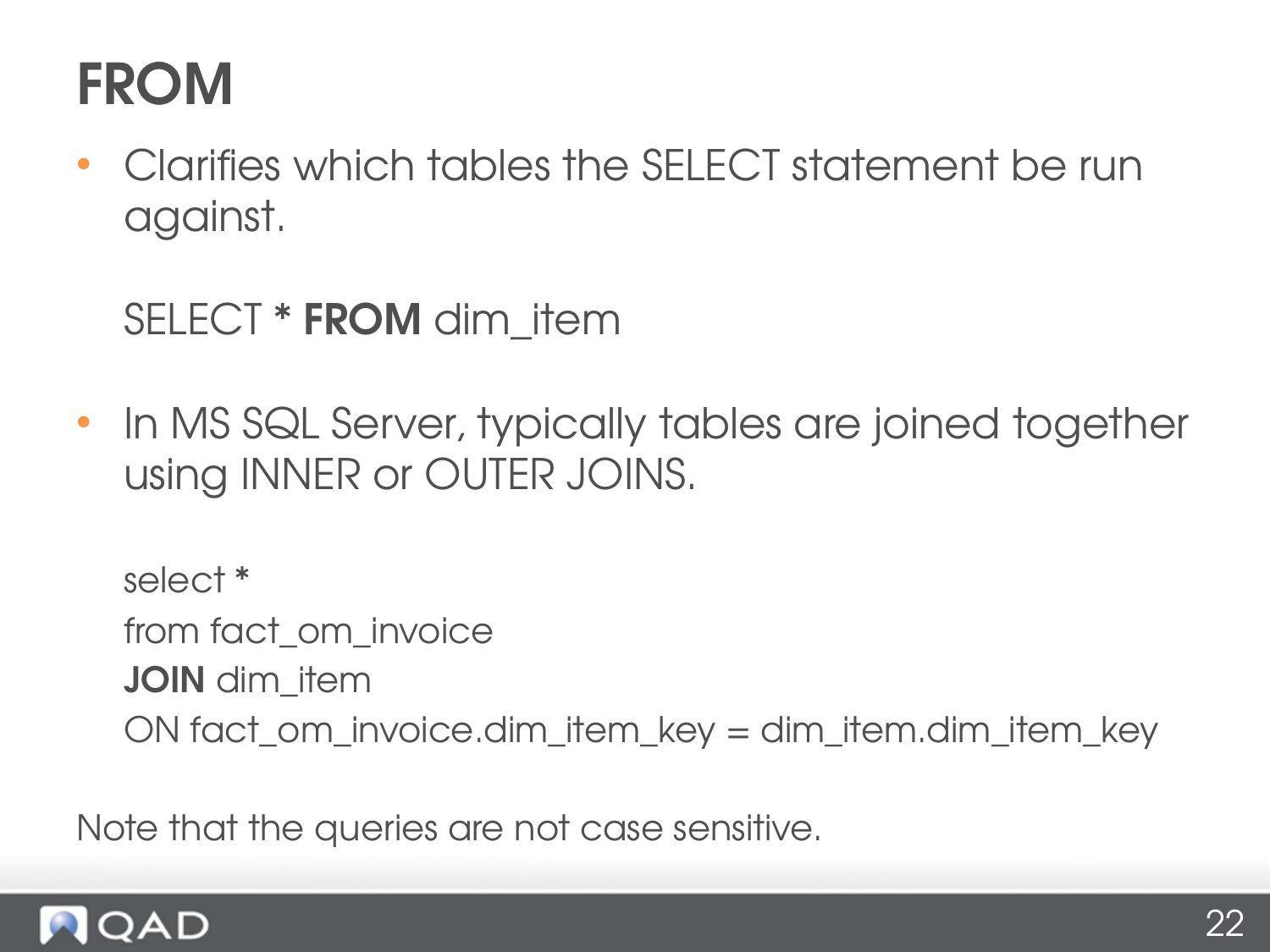

# FROM
Clarifies which tables the SELECT statement be run against.

	SELECT * FROM dim_item

In MS SQL Server, typically tables are joined together using INNER or OUTER JOINS.

	select *
	from fact_om_invoice
	JOIN dim_item
	ON fact_om_invoice.dim_item_key = dim_item.dim_item_key

Note that the queries are not case sensitive.
22